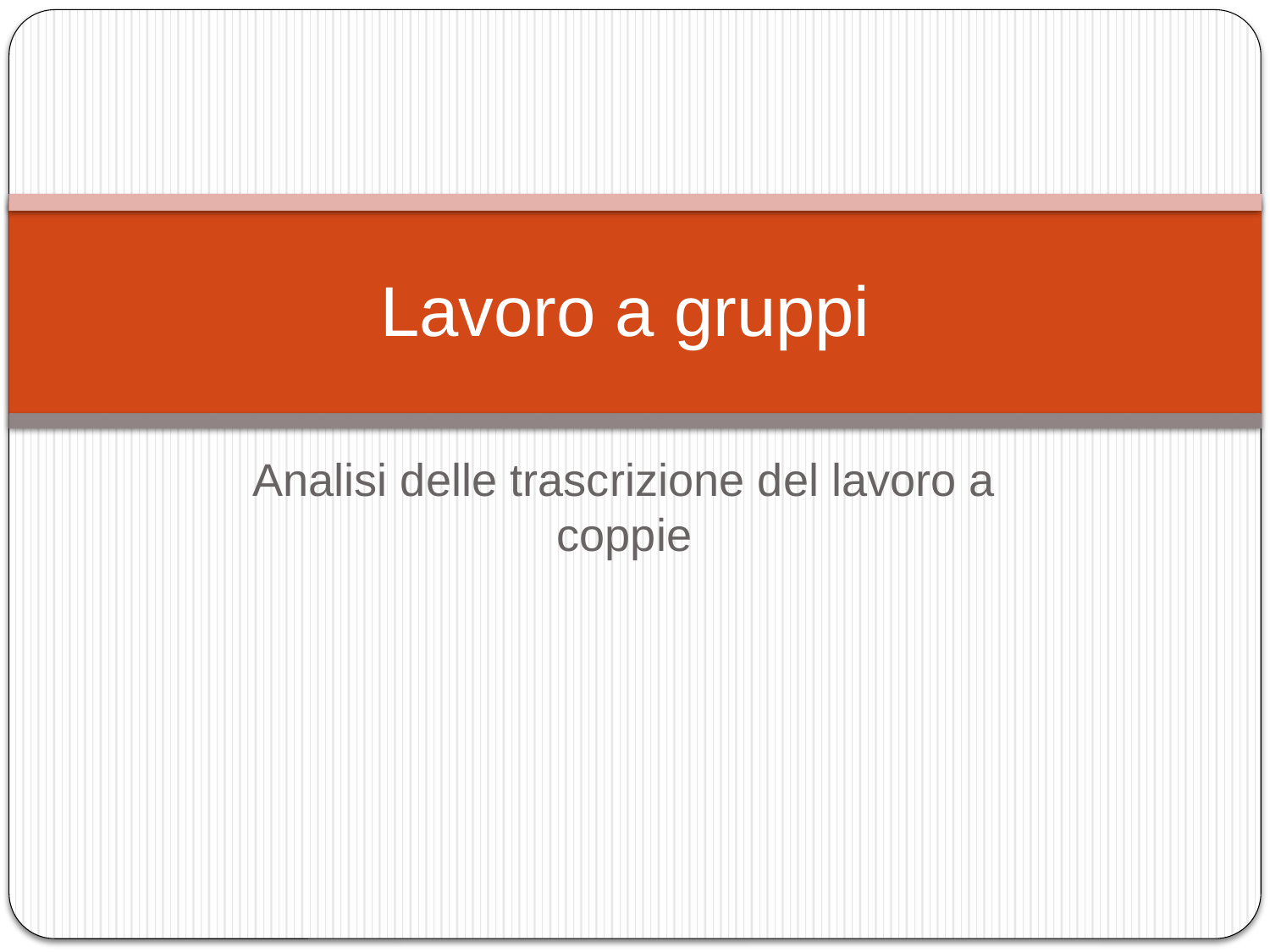

# Lavoro a gruppi
Analisi delle trascrizione del lavoro a coppie